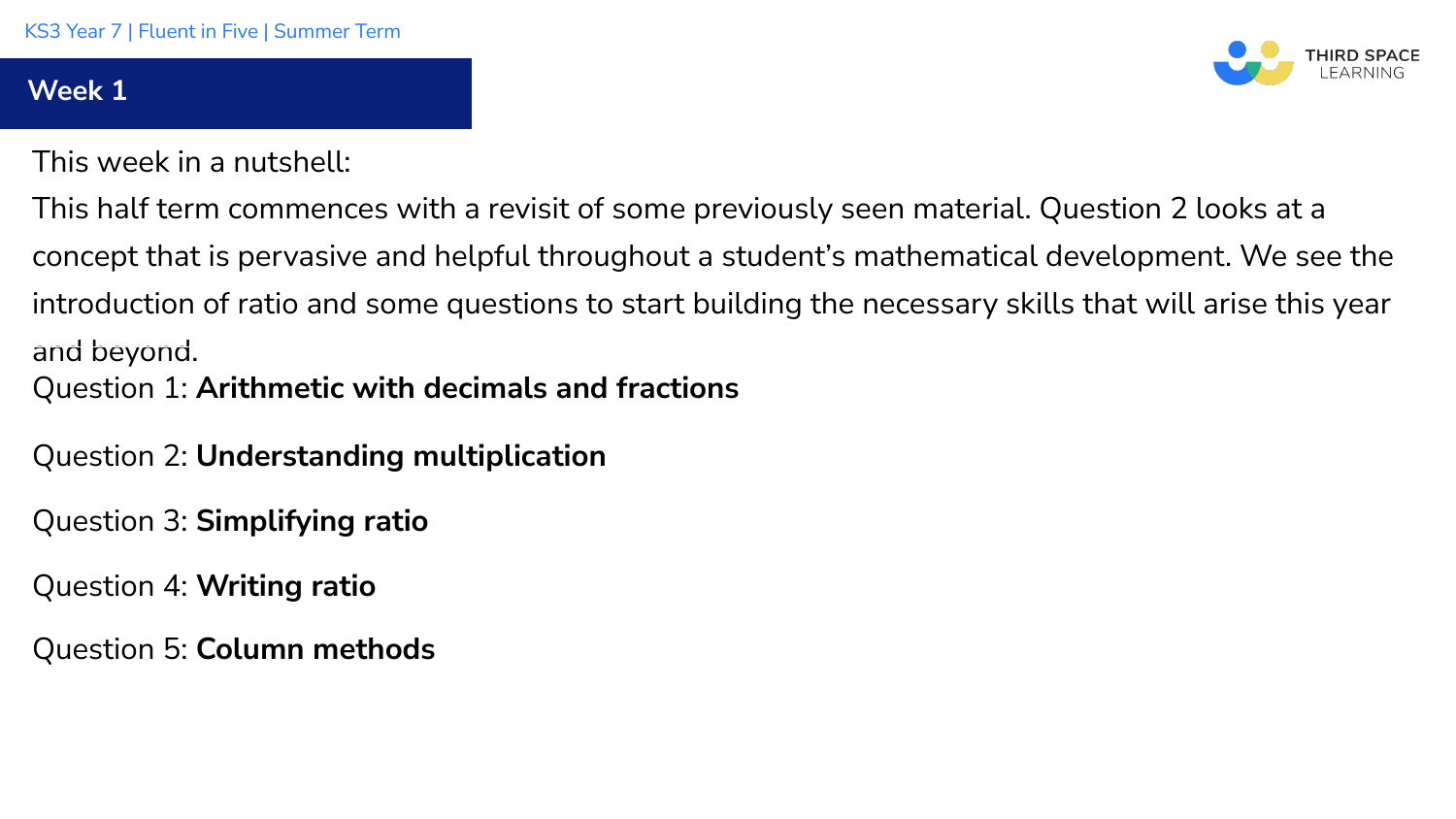

Week 1
| This week in a nutshell: This half term commences with a revisit of some previously seen material. Question 2 looks at a concept that is pervasive and helpful throughout a student’s mathematical development. We see the introduction of ratio and some questions to start building the necessary skills that will arise this year and beyond. |
| --- |
| Question 1: Arithmetic with decimals and fractions |
| Question 2: Understanding multiplication |
| Question 3: Simplifying ratio |
| Question 4: Writing ratio |
| Question 5: Column methods |